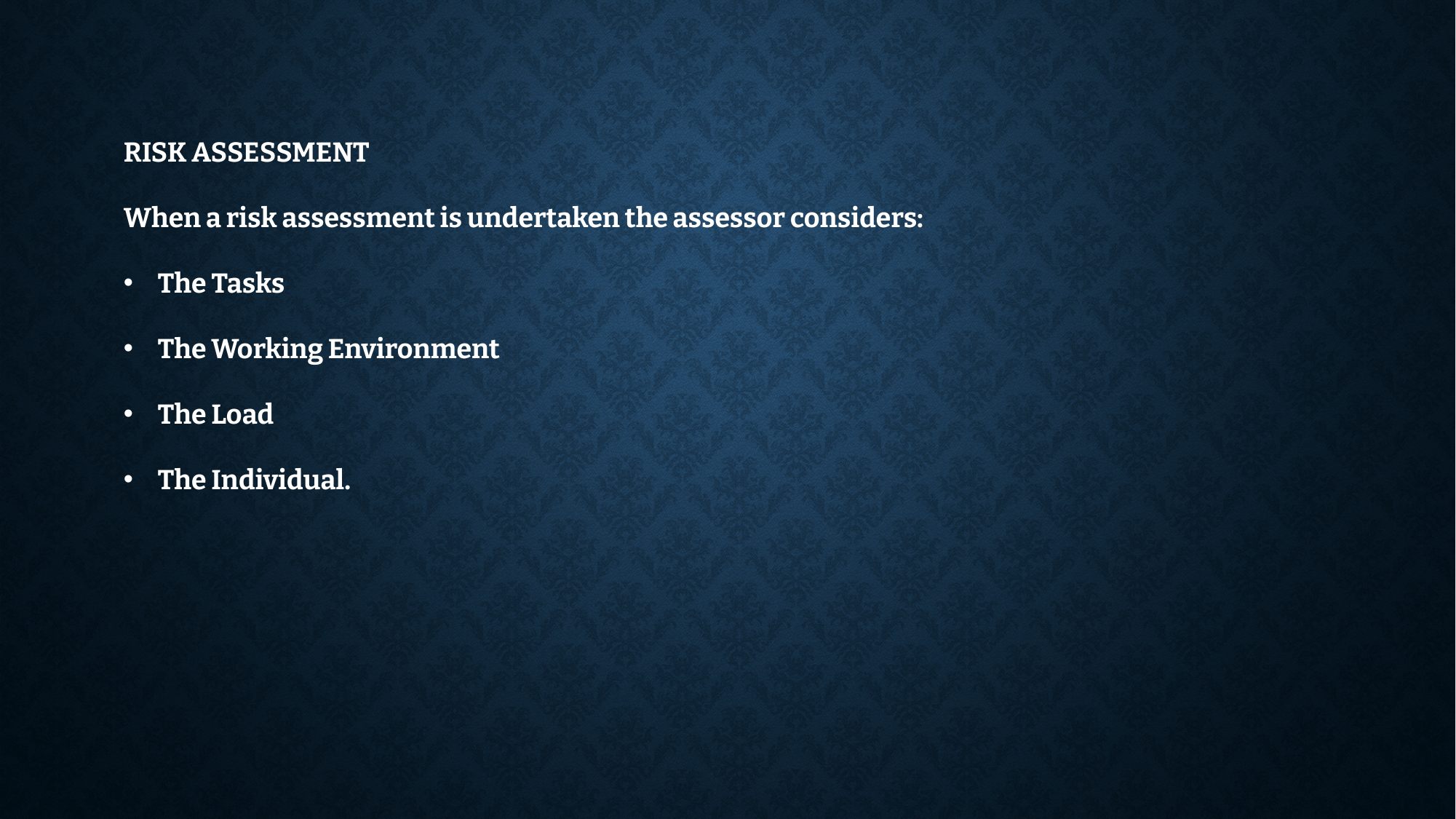

RISK ASSESSMENT

When a risk assessment is undertaken the assessor considers:

The Tasks

The Working Environment

The Load

The Individual.